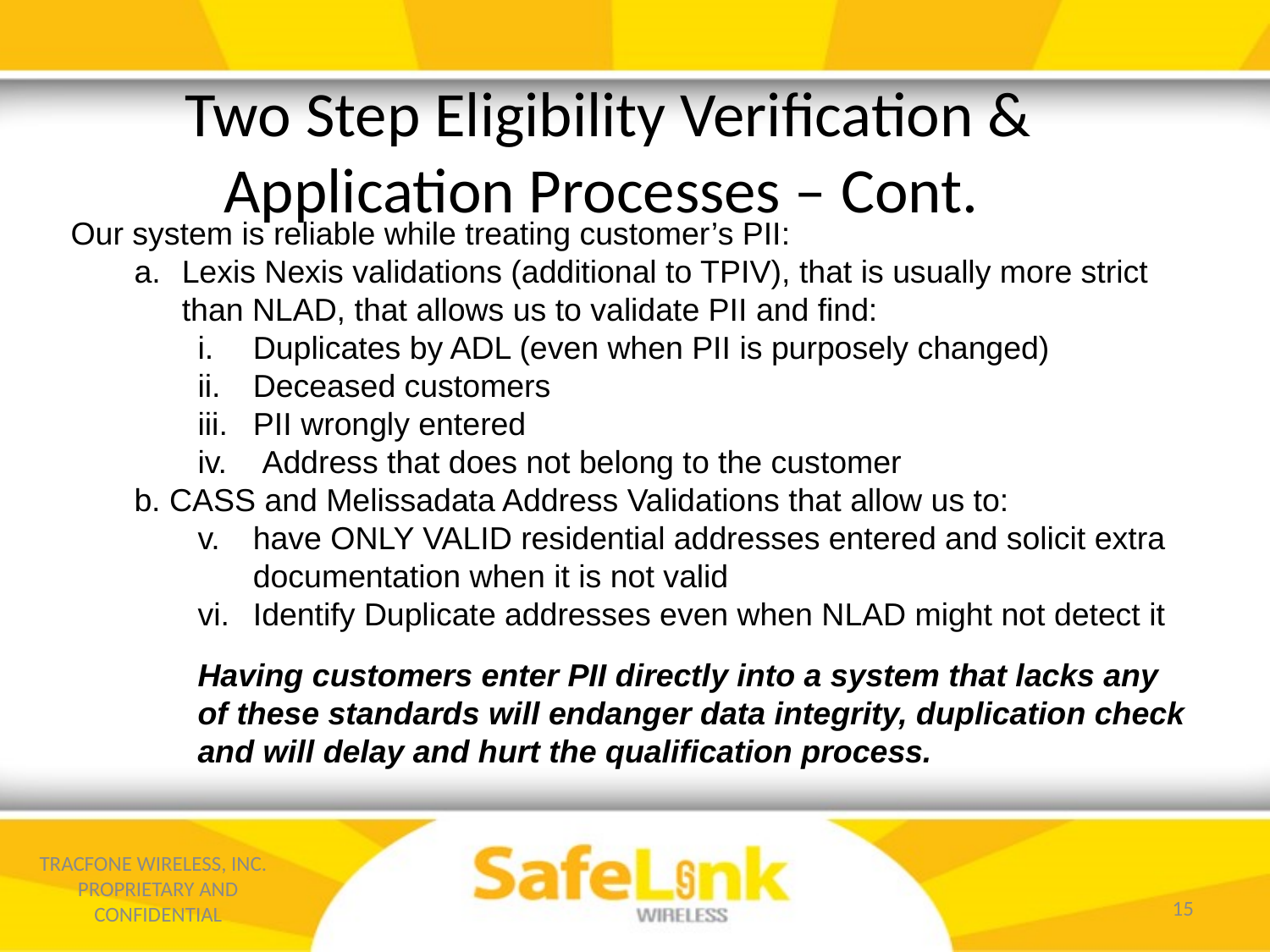

Two Step Eligibility Verification & Application Processes – Cont.

Our system is reliable while treating customer’s PII:
Lexis Nexis validations (additional to TPIV), that is usually more strict than NLAD, that allows us to validate PII and find:
Duplicates by ADL (even when PII is purposely changed)
Deceased customers
PII wrongly entered
 Address that does not belong to the customer
b. CASS and Melissadata Address Validations that allow us to:
have ONLY VALID residential addresses entered and solicit extra documentation when it is not valid
Identify Duplicate addresses even when NLAD might not detect it

Having customers enter PII directly into a system that lacks any of these standards will endanger data integrity, duplication check and will delay and hurt the qualification process.
TRACFONE WIRELESS, INC.   PROPRIETARY AND CONFIDENTIAL
15